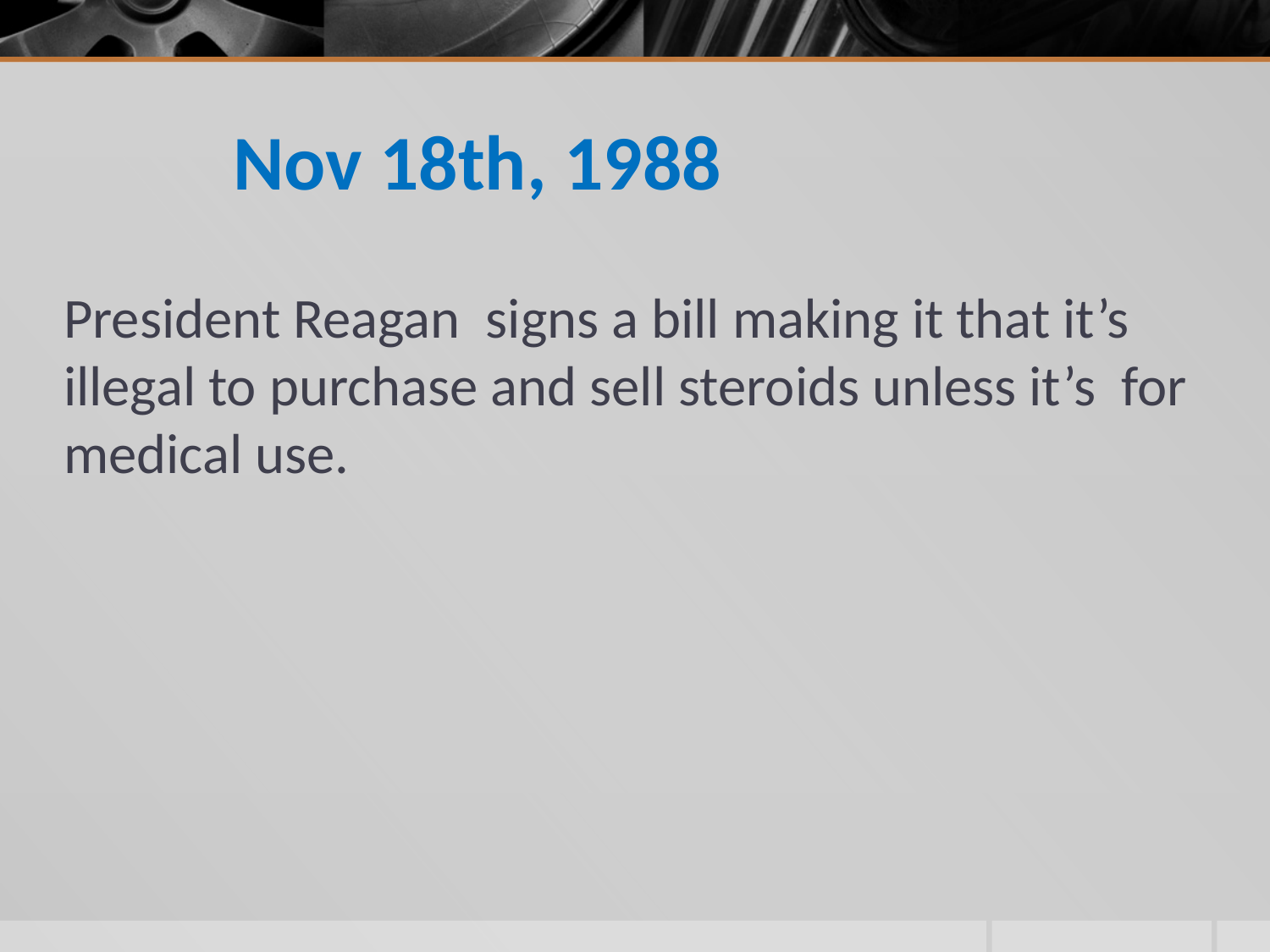

# Nov 18th, 1988
President Reagan  signs a bill making it that it’s illegal to purchase and sell steroids unless it’s  for medical use.